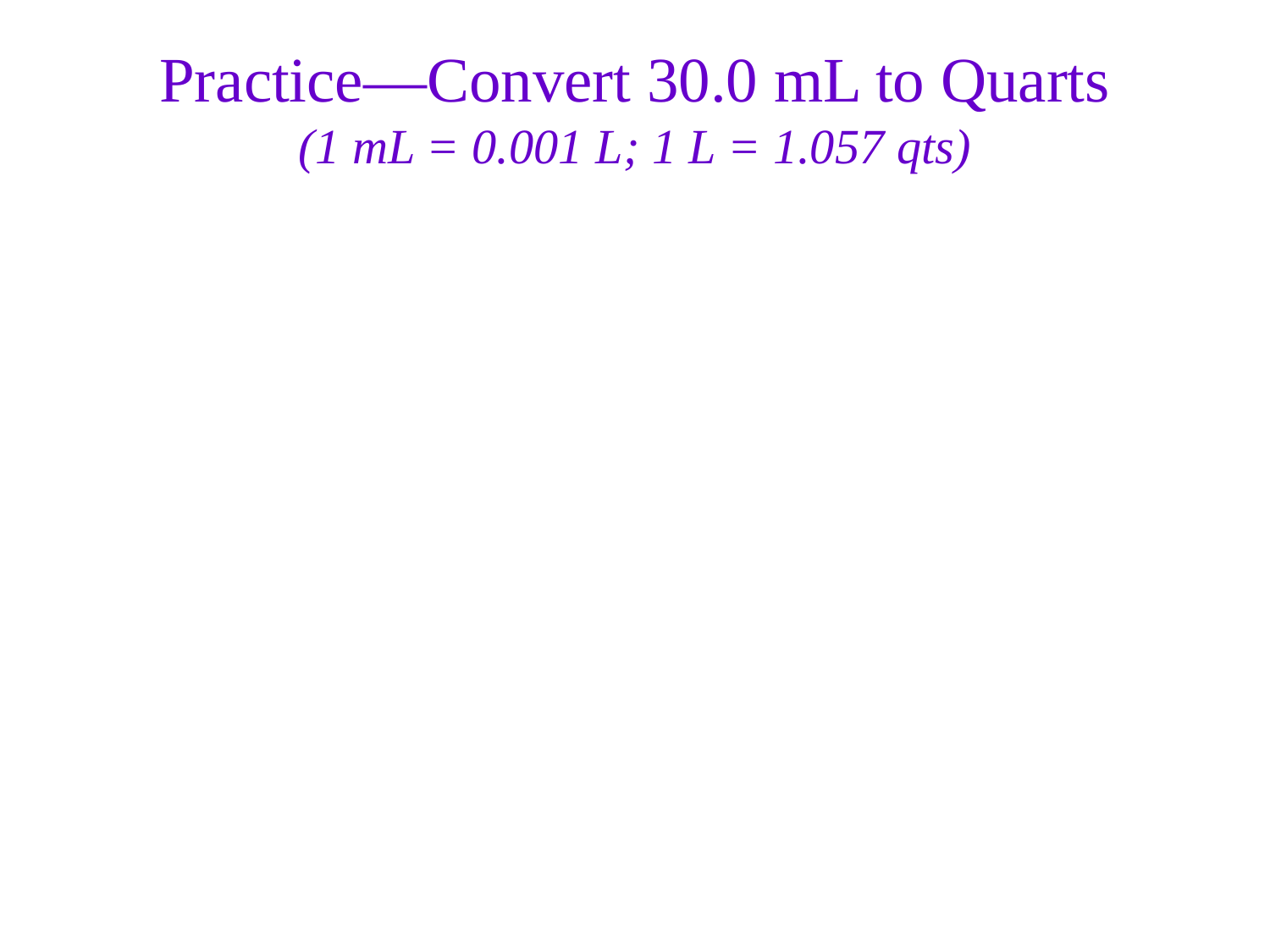

Practice—Convert 30.0 mL to Quarts
(1 mL = 0.001 L; 1 L = 1.057 qts)